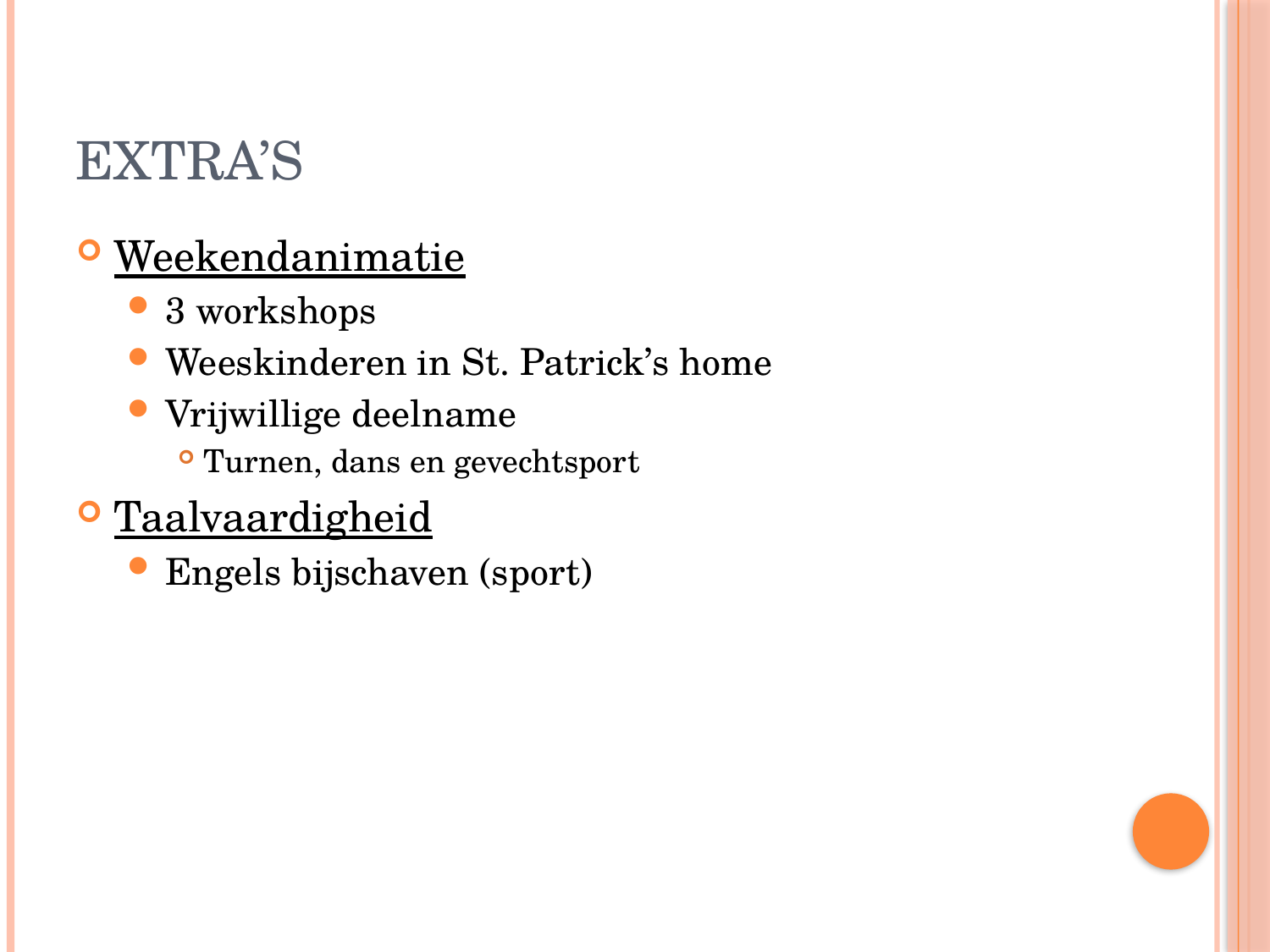

# Extra’s
Weekendanimatie
3 workshops
Weeskinderen in St. Patrick’s home
Vrijwillige deelname
Turnen, dans en gevechtsport
Taalvaardigheid
Engels bijschaven (sport)